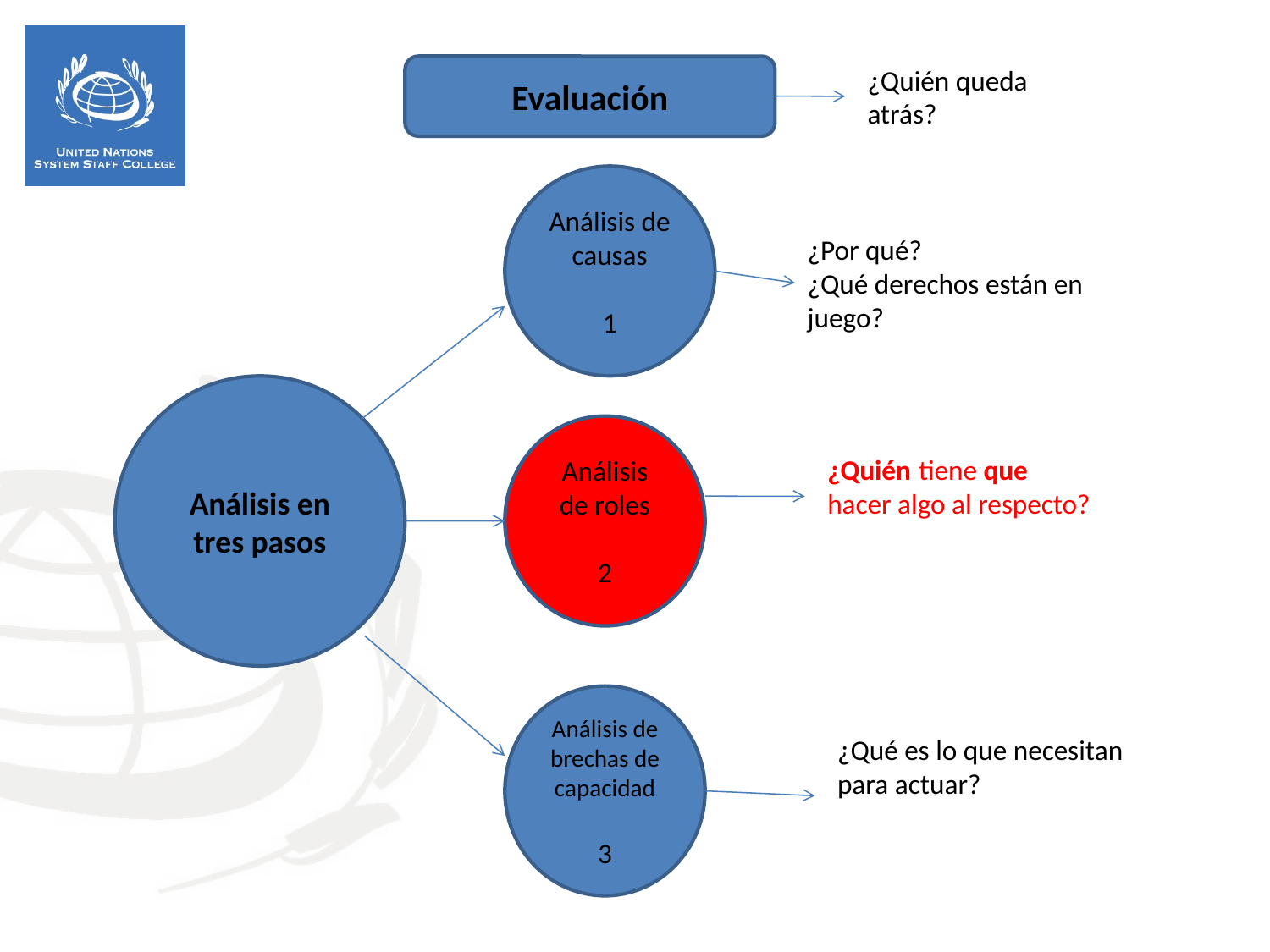

Evaluación
¿Quién queda atrás?
Análisis de causas

1
¿Por qué?
¿Qué derechos están en juego?
Análisis en tres pasos
Análisis de roles

2
¿Quién tiene que hacer algo al respecto?
Análisis de brechas de capacidad

3
¿Qué es lo que necesitan para actuar?